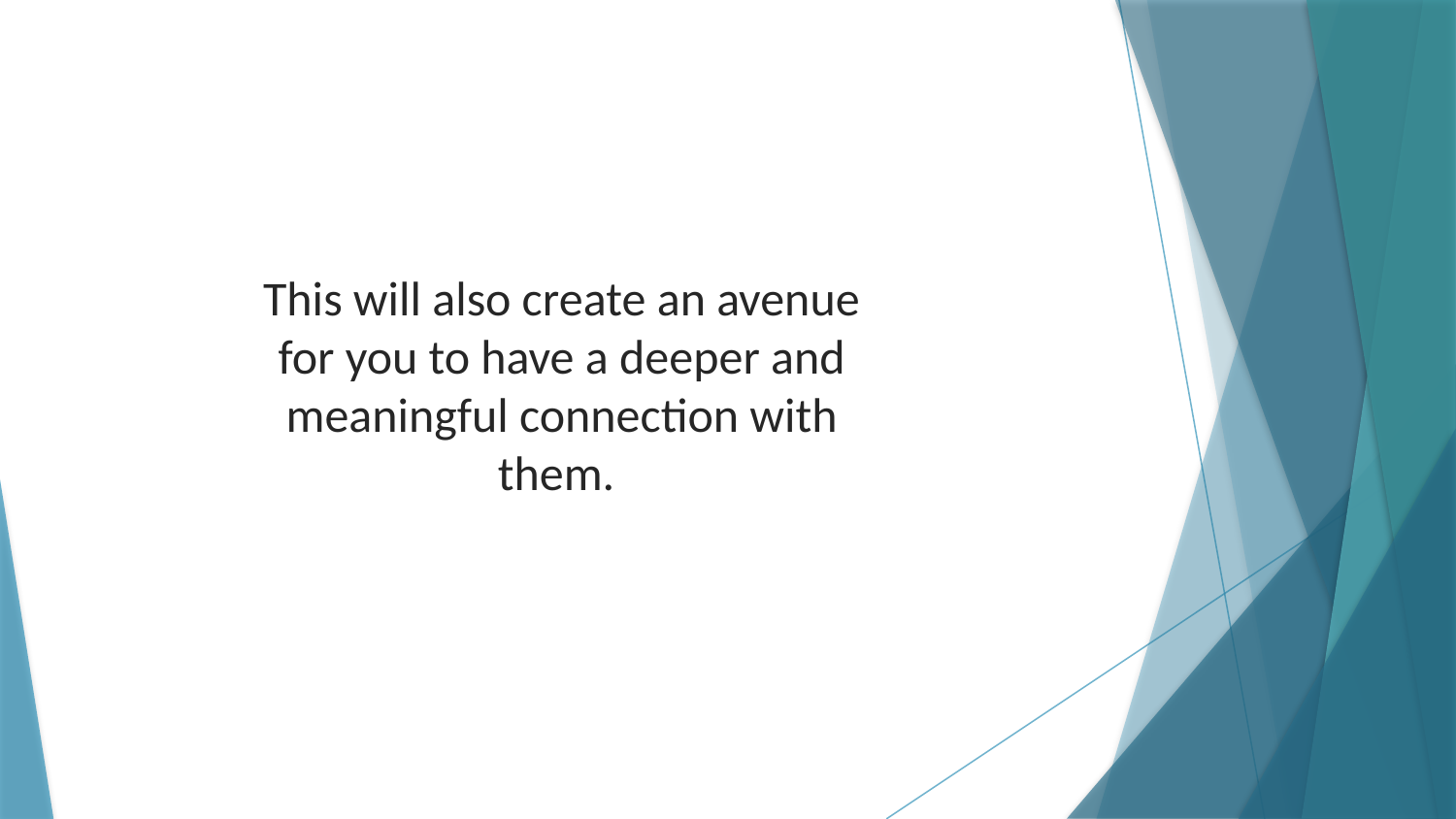

This will also create an avenue for you to have a deeper and meaningful connection with them.